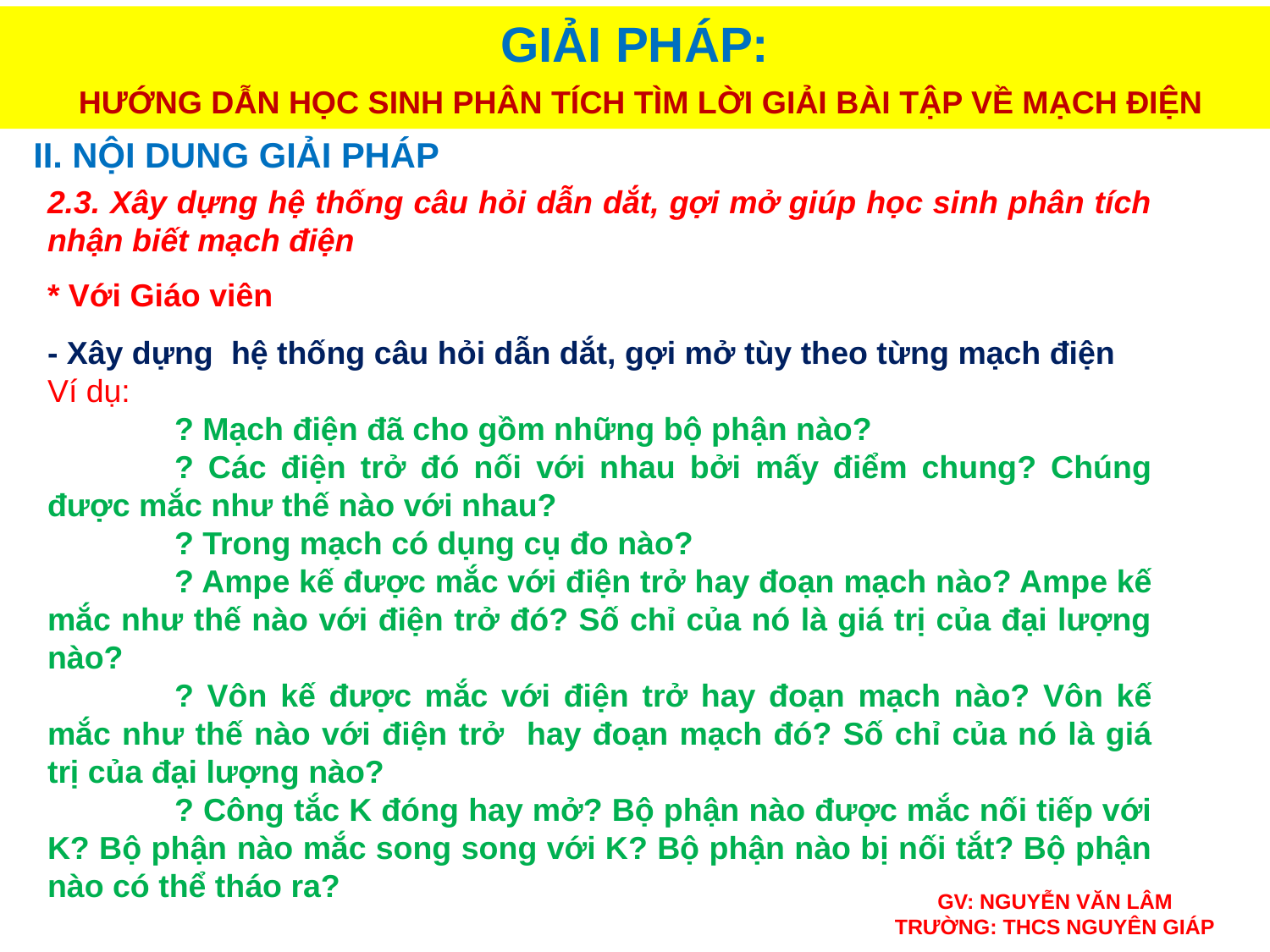

GIẢI PHÁP:
 HƯỚNG DẪN HỌC SINH PHÂN TÍCH TÌM LỜI GIẢI BÀI TẬP VỀ MẠCH ĐIỆN
II. NỘI DUNG GIẢI PHÁP
2.3. Xây dựng hệ thống câu hỏi dẫn dắt, gợi mở giúp học sinh phân tích nhận biết mạch điện

* Với Giáo viên

- Xây dựng  hệ thống câu hỏi dẫn dắt, gợi mở tùy theo từng mạch điện
Ví dụ:
	? Mạch điện đã cho gồm những bộ phận nào?
	? Các điện trở đó nối với nhau bởi mấy điểm chung? Chúng được mắc như thế nào với nhau?
	? Trong mạch có dụng cụ đo nào?
	? Ampe kế được mắc với điện trở hay đoạn mạch nào? Ampe kế mắc như thế nào với điện trở đó? Số chỉ của nó là giá trị của đại lượng nào?
	? Vôn kế được mắc với điện trở hay đoạn mạch nào? Vôn kế mắc như thế nào với điện trở  hay đoạn mạch đó? Số chỉ của nó là giá trị của đại lượng nào?
	? Công tắc K đóng hay mở? Bộ phận nào được mắc nối tiếp với K? Bộ phận nào mắc song song với K? Bộ phận nào bị nối tắt? Bộ phận nào có thể tháo ra?
GV: NGUYỄN VĂN LÂM
TRƯỜNG: THCS NGUYÊN GIÁP